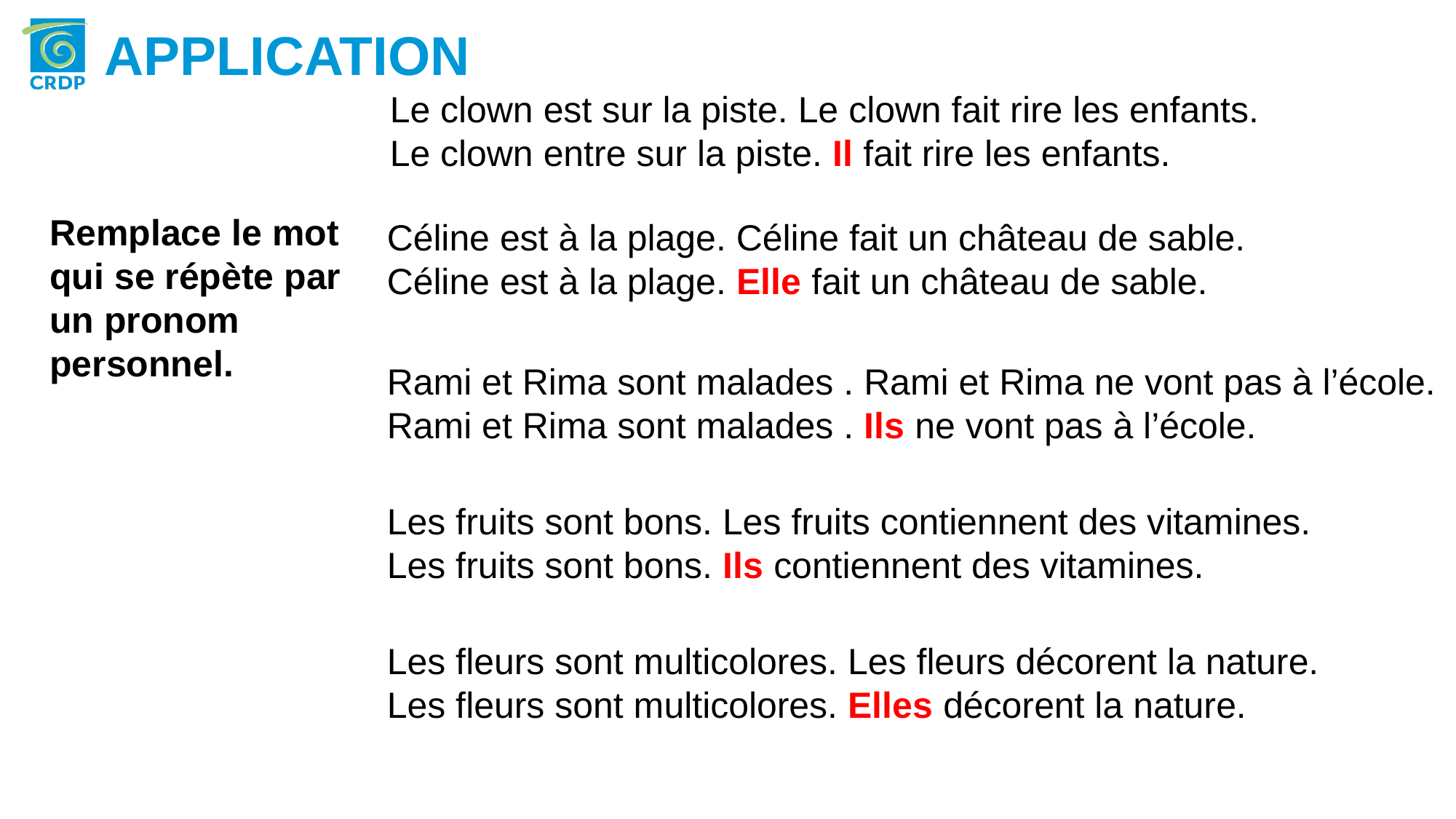

APPLICATION
Le clown est sur la piste. Le clown fait rire les enfants.
Le clown entre sur la piste. Il fait rire les enfants.
Remplace le mot qui se répète par un pronom personnel.
Céline est à la plage. Céline fait un château de sable.
Céline est à la plage. Elle fait un château de sable.
Rami et Rima sont malades . Rami et Rima ne vont pas à l’école.
Rami et Rima sont malades . Ils ne vont pas à l’école.
Les fruits sont bons. Les fruits contiennent des vitamines.
Les fruits sont bons. Ils contiennent des vitamines.
Les fleurs sont multicolores. Les fleurs décorent la nature.
Les fleurs sont multicolores. Elles décorent la nature.